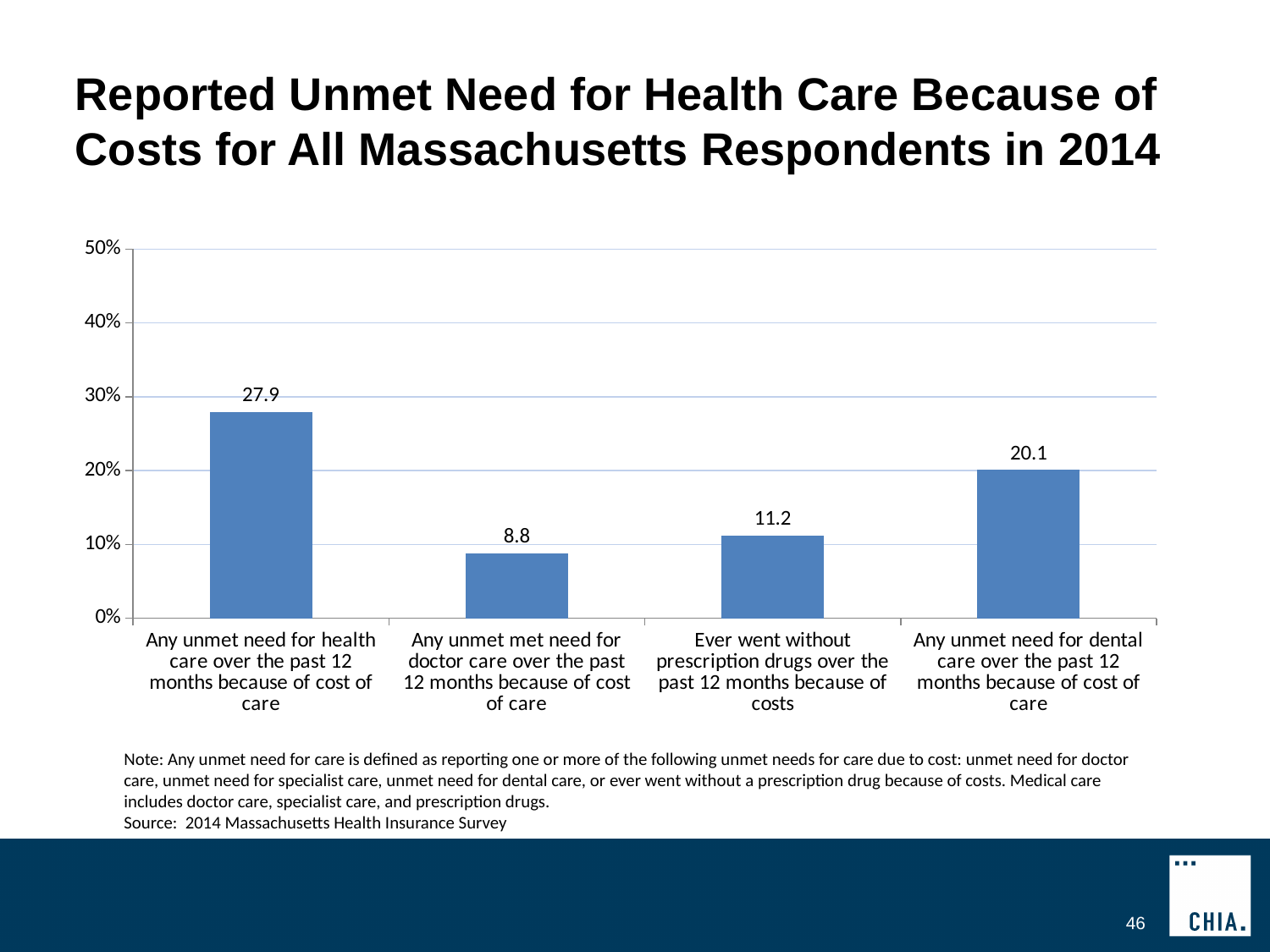

# Reported Unmet Need for Health Care Because of Costs for All Massachusetts Respondents in 2014

### Chart

| Category |  |
|---|---|
| Any unmet need for health care over the past 12 months because of cost of care | 27.9 |
| Any unmet met need for doctor care over the past 12 months because of cost of care | 8.8 |
| Ever went without prescription drugs over the past 12 months because of costs | 11.2 |
| Any unmet need for dental care over the past 12 months because of cost of care | 20.1 |
Note: Any unmet need for care is defined as reporting one or more of the following unmet needs for care due to cost: unmet need for doctor care, unmet need for specialist care, unmet need for dental care, or ever went without a prescription drug because of costs. Medical care includes doctor care, specialist care, and prescription drugs.
Source:  2014 Massachusetts Health Insurance Survey
46